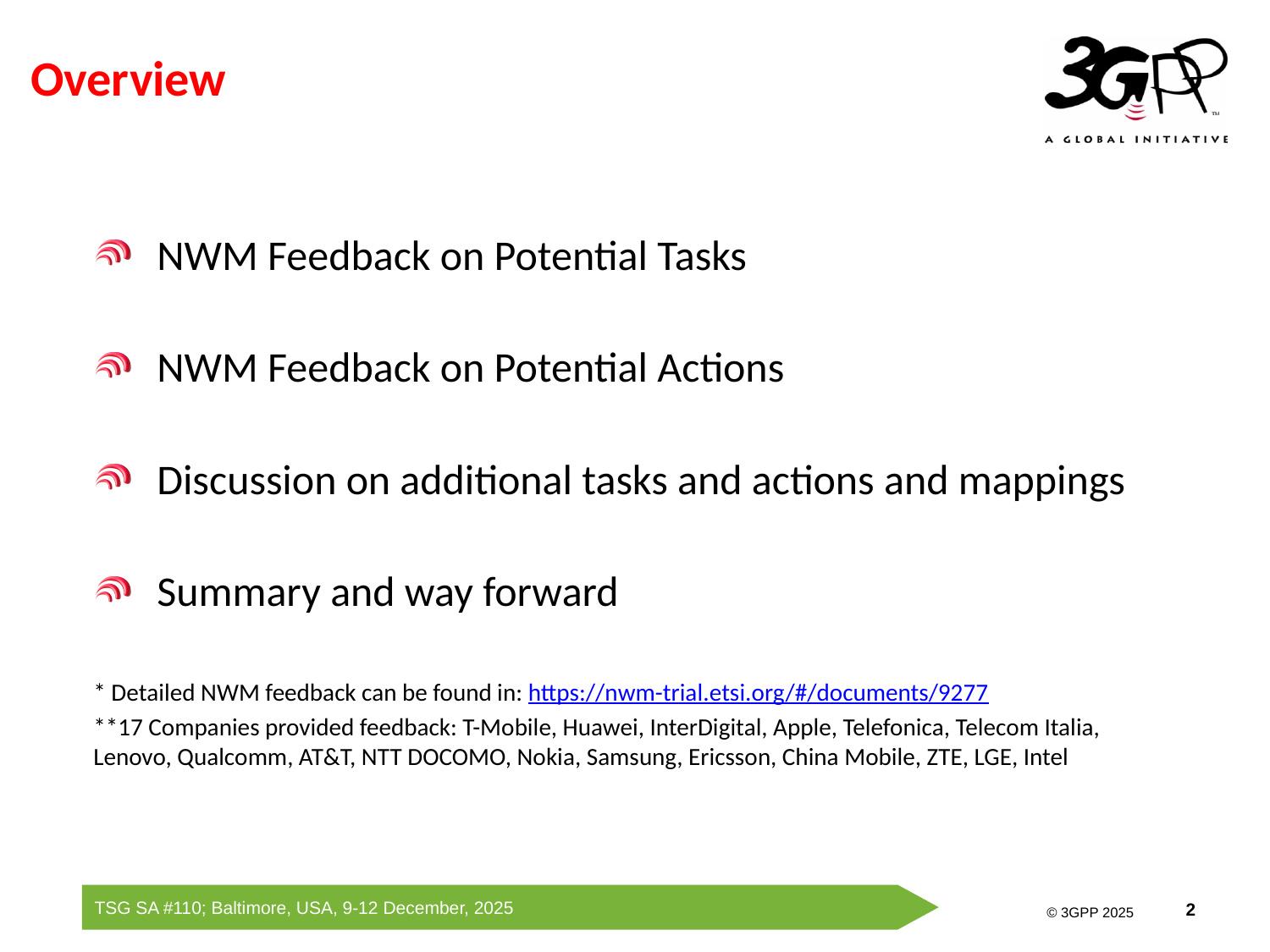

# Overview
NWM Feedback on Potential Tasks

NWM Feedback on Potential Actions

Discussion on additional tasks and actions and mappings

Summary and way forward

* Detailed NWM feedback can be found in: https://nwm-trial.etsi.org/#/documents/9277
**17 Companies provided feedback: T-Mobile, Huawei, InterDigital, Apple, Telefonica, Telecom Italia, Lenovo, Qualcomm, AT&T, NTT DOCOMO, Nokia, Samsung, Ericsson, China Mobile, ZTE, LGE, Intel